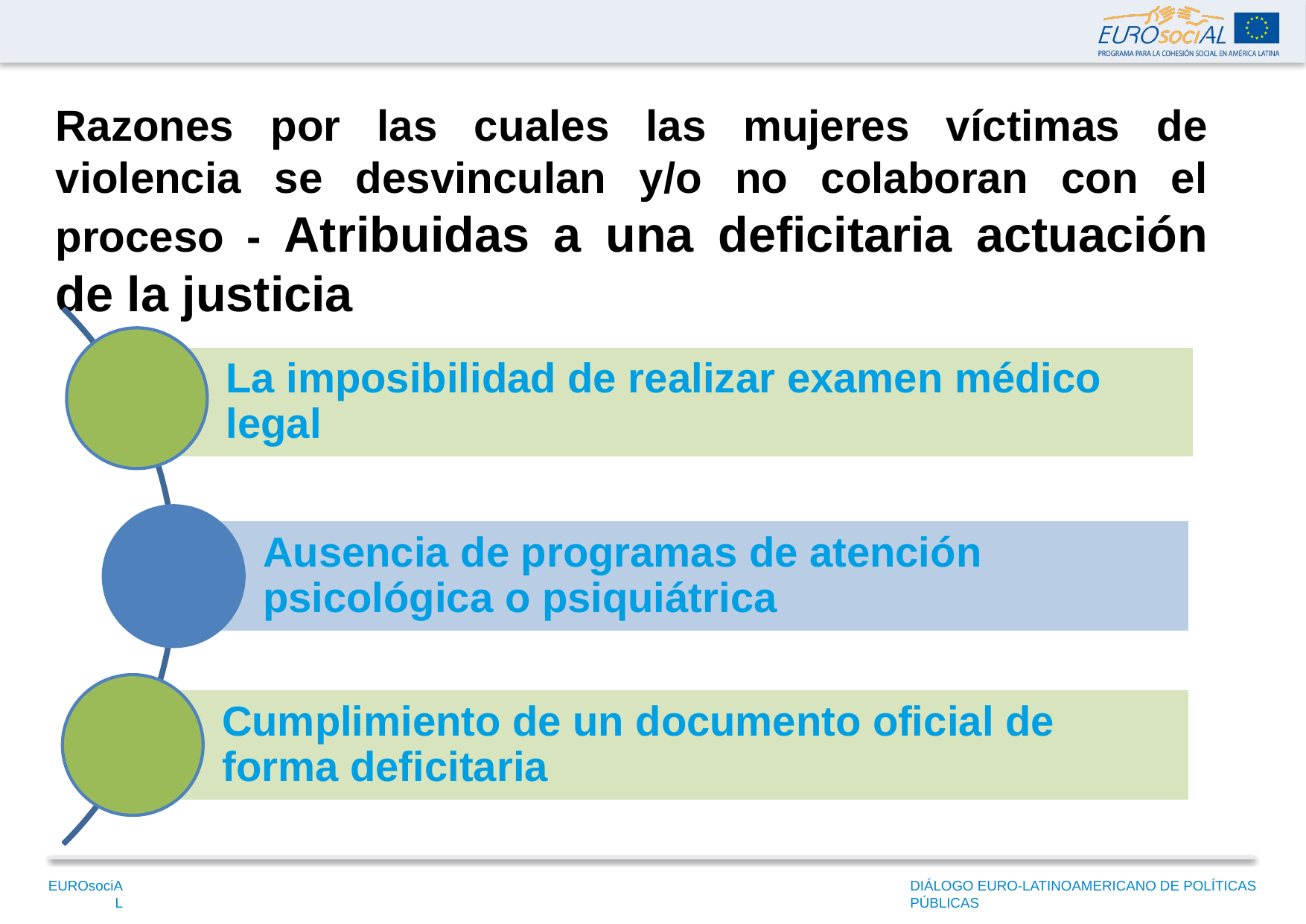

Razones por las cuales las mujeres víctimas de violencia se desvinculan y/o no colaboran con el proceso - Atribuidas a una deficitaria actuación de la justicia

La imposibilidad de realizar examen médico legal
Ausencia de programas de atención psicológica o psiquiátrica
Cumplimiento de un documento oficial de forma deficitaria